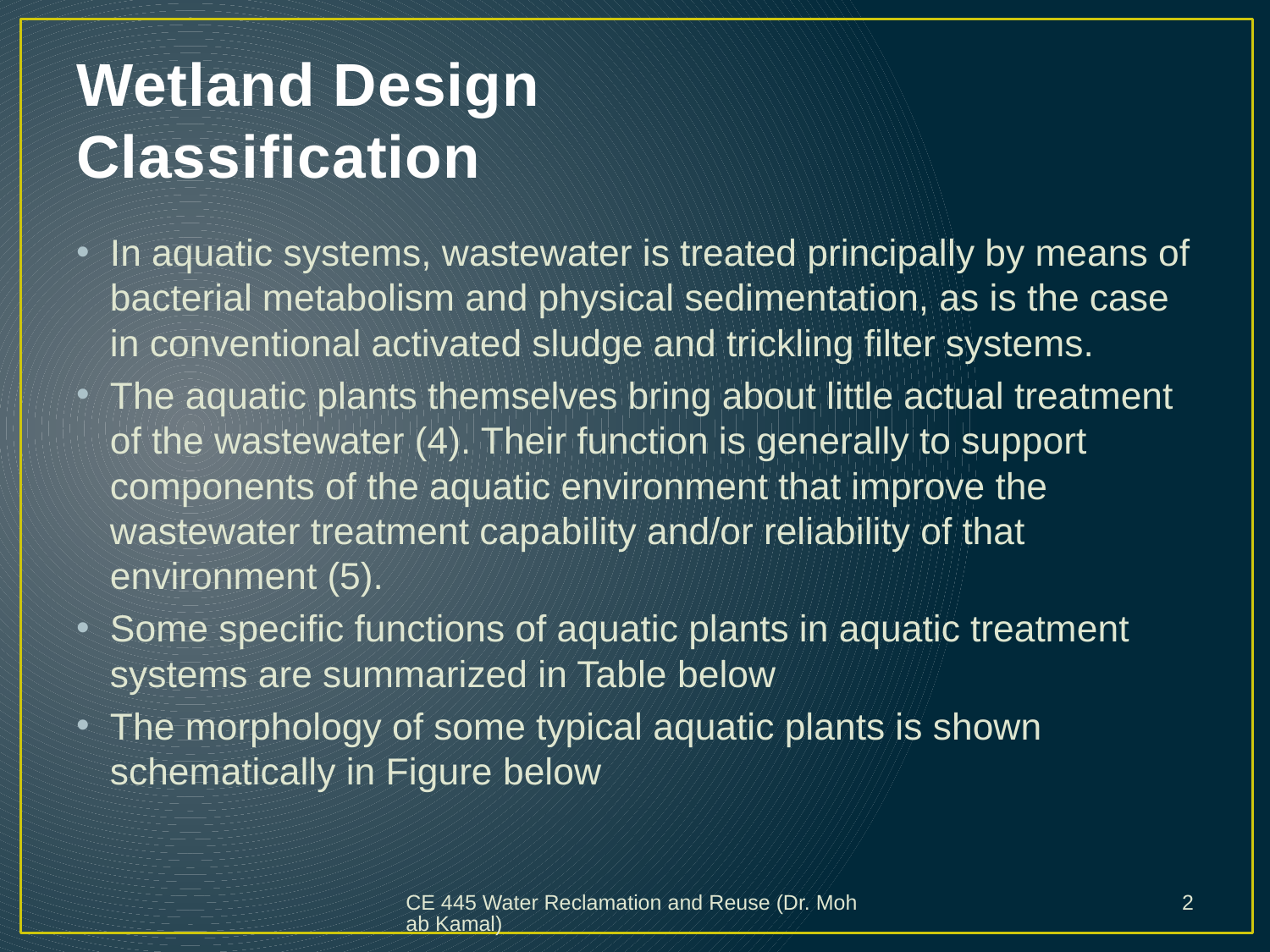

# Wetland Design Classification
In aquatic systems, wastewater is treated principally by means of bacterial metabolism and physical sedimentation, as is the case in conventional activated sludge and trickling filter systems.
The aquatic plants themselves bring about little actual treatment of the wastewater (4). Their function is generally to support components of the aquatic environment that improve the wastewater treatment capability and/or reliability of that environment (5).
Some specific functions of aquatic plants in aquatic treatment systems are summarized in Table below
The morphology of some typical aquatic plants is shown schematically in Figure below
CE 445 Water Reclamation and Reuse (Dr. Mohab Kamal)
2